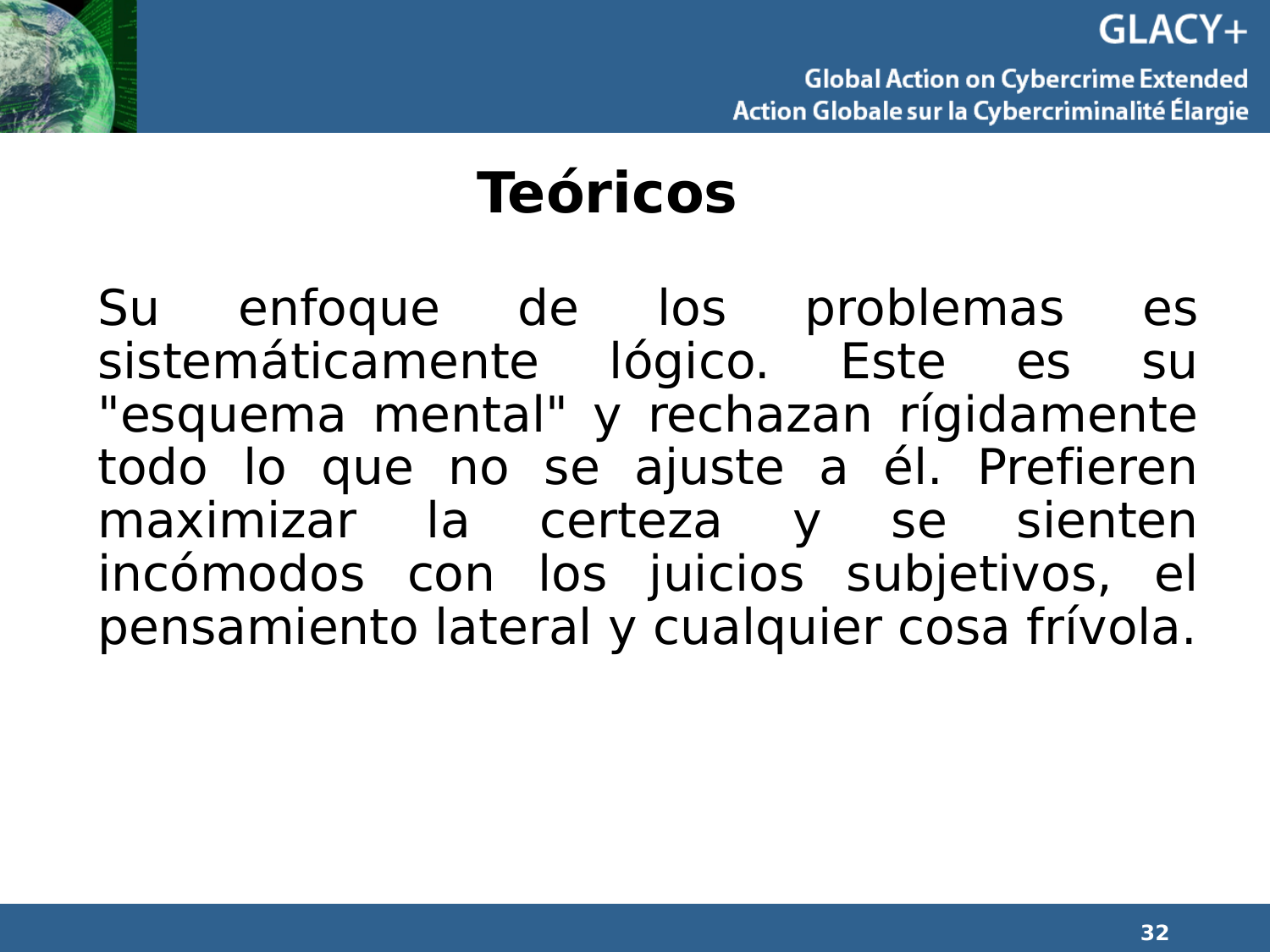

# Teóricos
Su enfoque de los problemas es sistemáticamente lógico. Este es su "esquema mental" y rechazan rígidamente todo lo que no se ajuste a él. Prefieren maximizar la certeza y se sienten incómodos con los juicios subjetivos, el pensamiento lateral y cualquier cosa frívola.
32